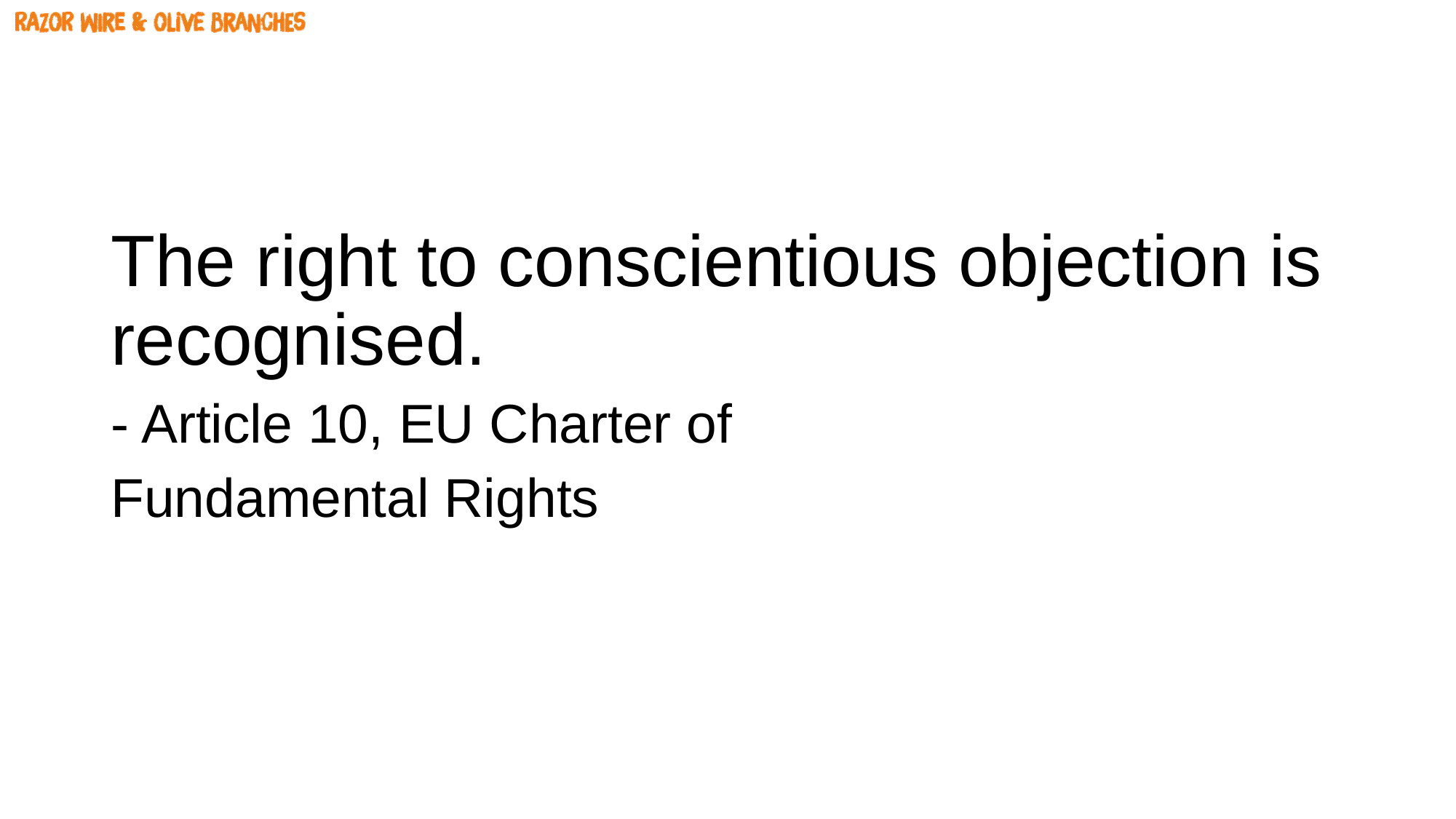

#
The right to conscientious objection is recognised.
- Article 10, EU Charter of
Fundamental Rights